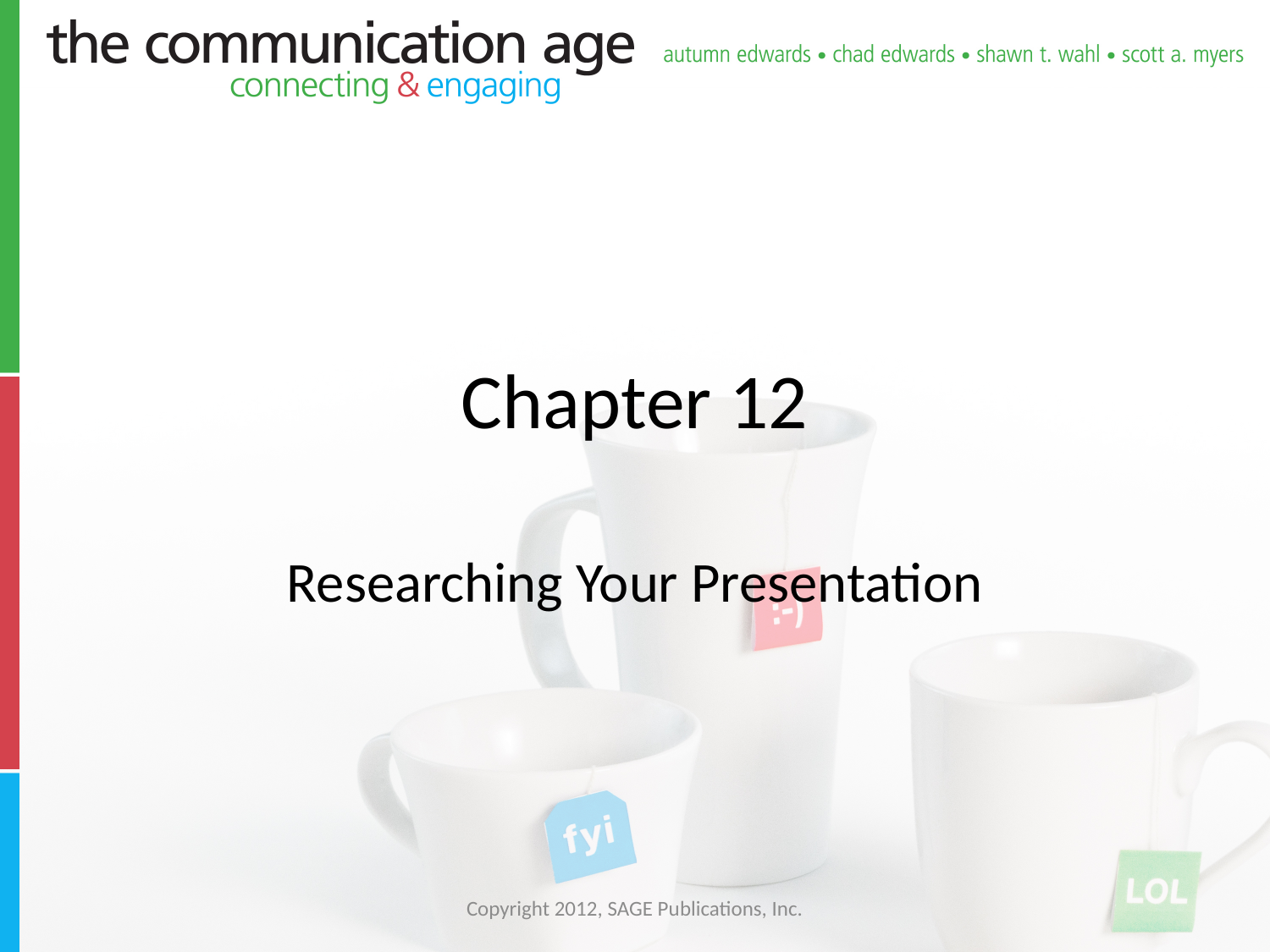

# Chapter 12
Researching Your Presentation
Copyright 2012, SAGE Publications, Inc.